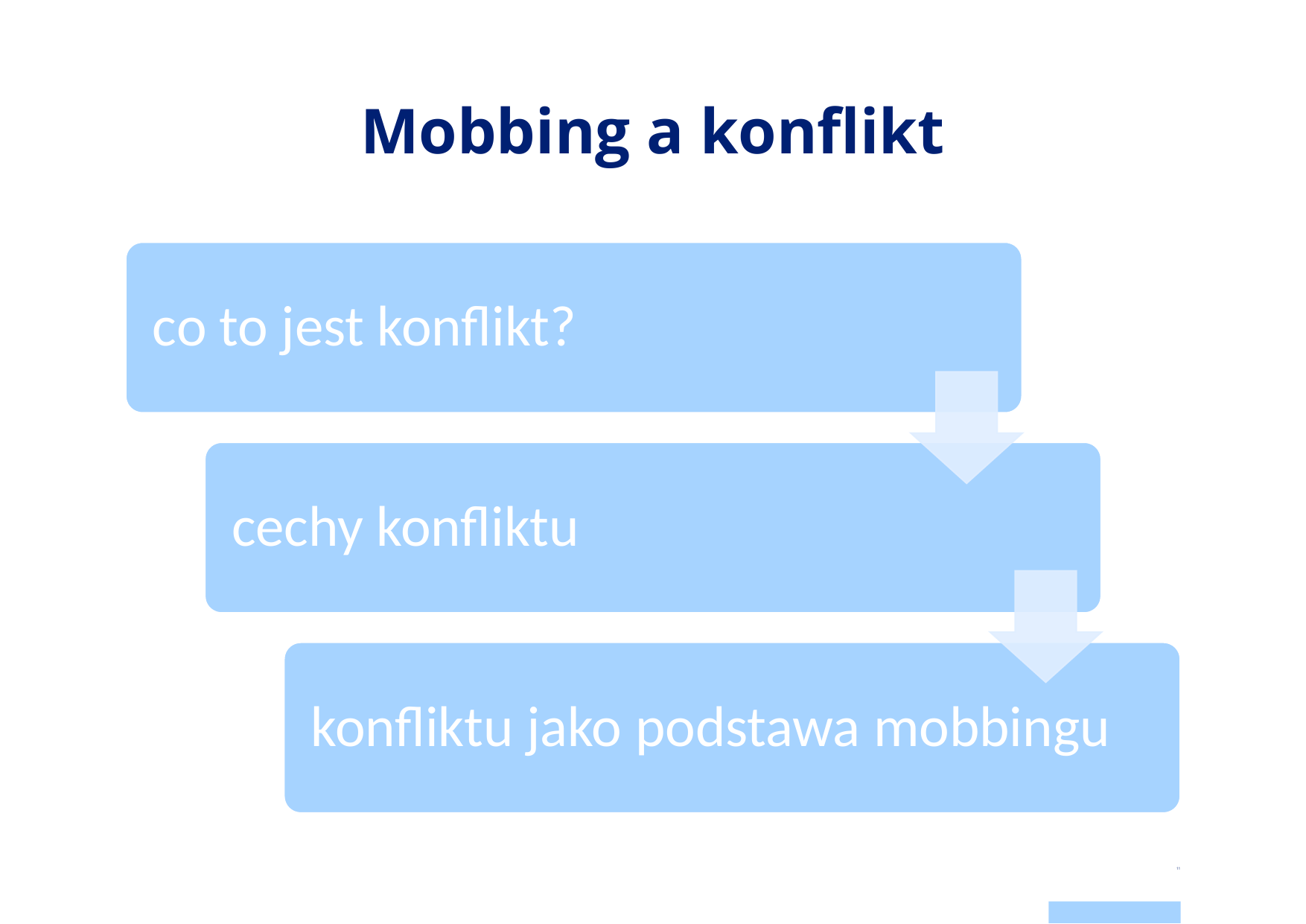

# Mobbing a konflikt
co to jest konflikt?
cechy konfliktu
konfliktu jako podstawa mobbingu

11